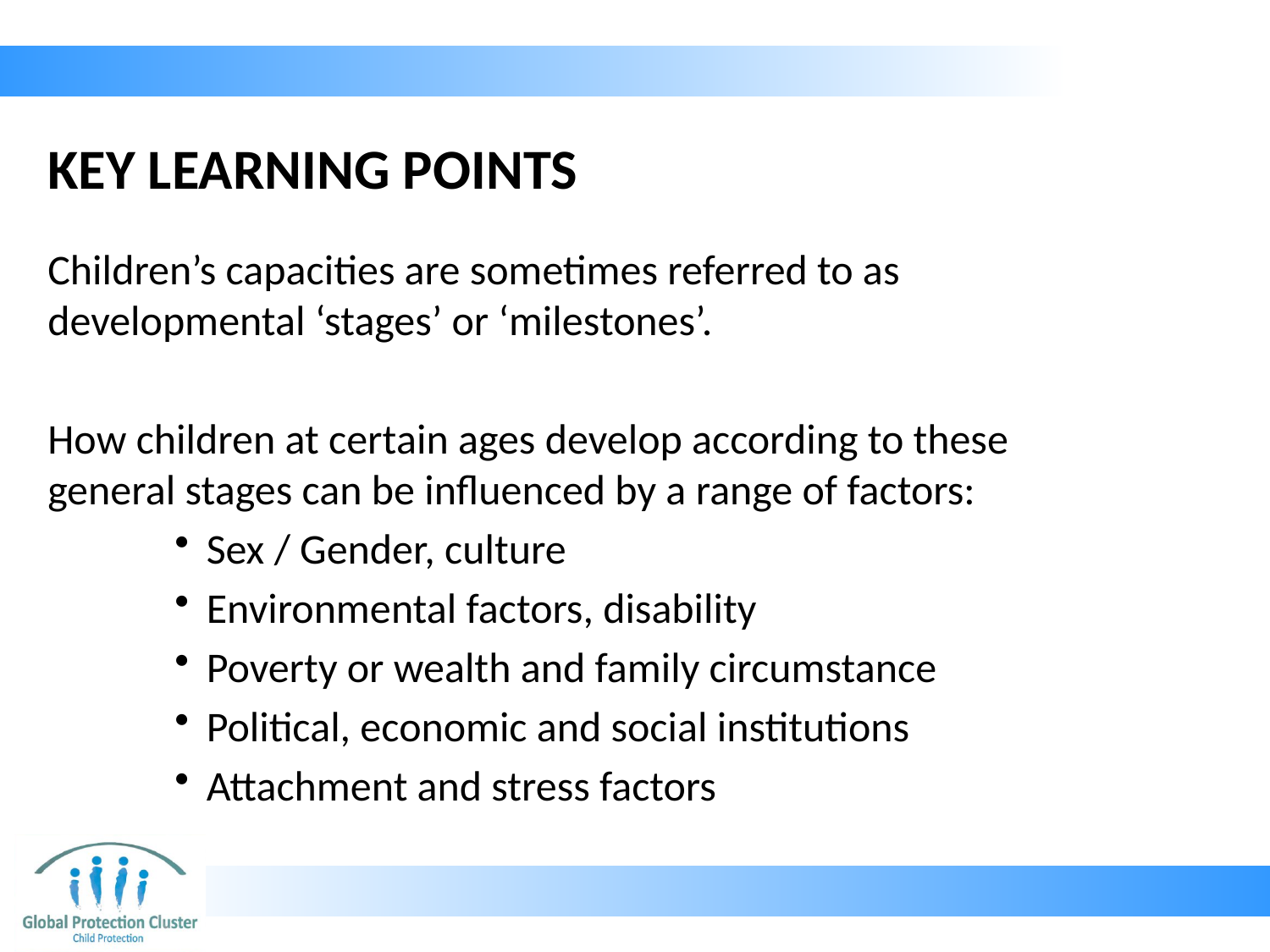

# KEY LEARNING POINTS
Children’s capacities are sometimes referred to as developmental ‘stages’ or ‘milestones’.

How children at certain ages develop according to these general stages can be influenced by a range of factors:
Sex / Gender, culture
Environmental factors, disability
Poverty or wealth and family circumstance
Political, economic and social institutions
Attachment and stress factors